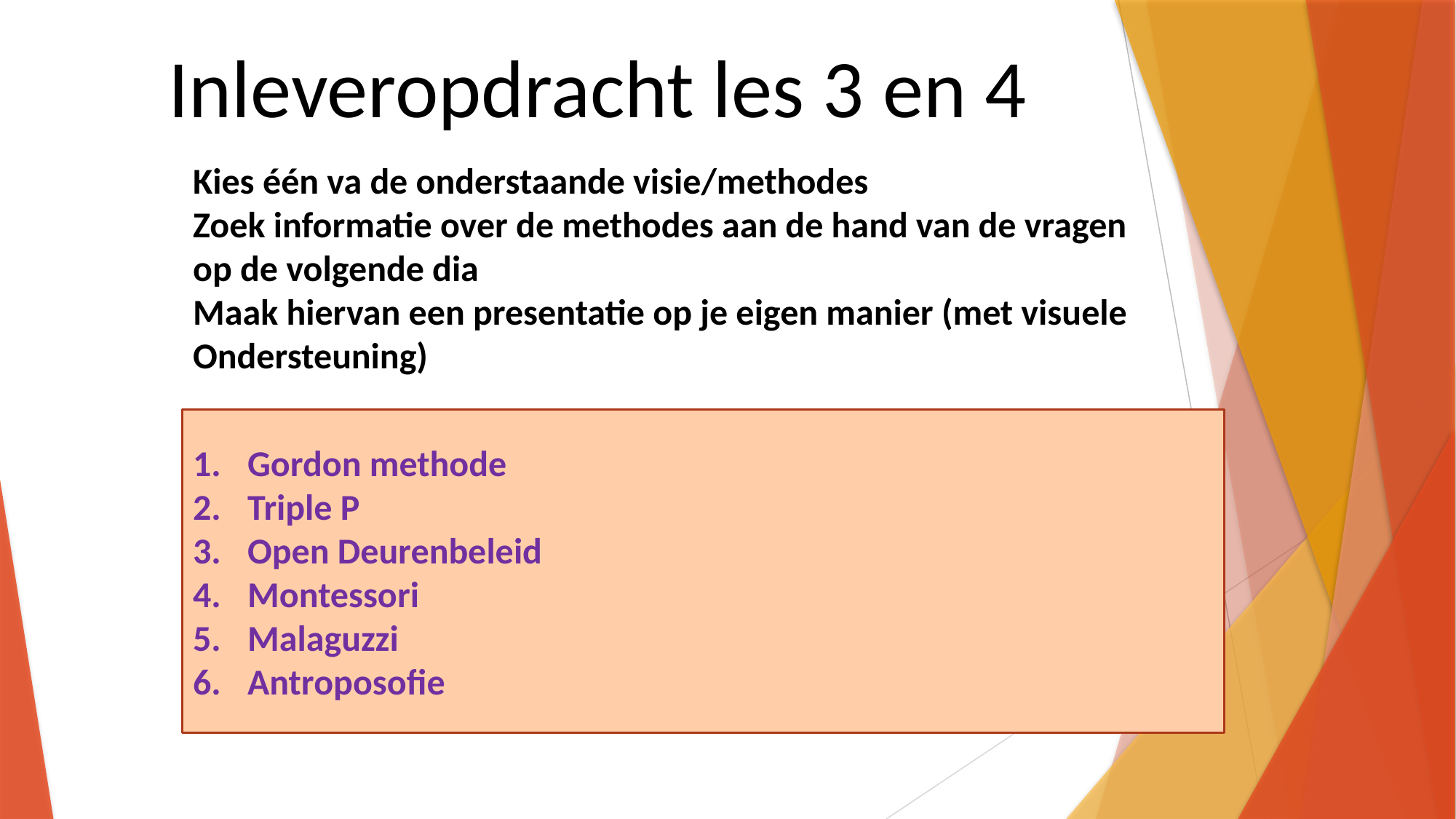

Inleveropdracht les 3 en 4
Kies één va de onderstaande visie/methodes
Zoek informatie over de methodes aan de hand van de vragen
op de volgende dia
Maak hiervan een presentatie op je eigen manier (met visuele
Ondersteuning)
Gordon methode
Triple P
Open Deurenbeleid
Montessori
Malaguzzi
Antroposofie